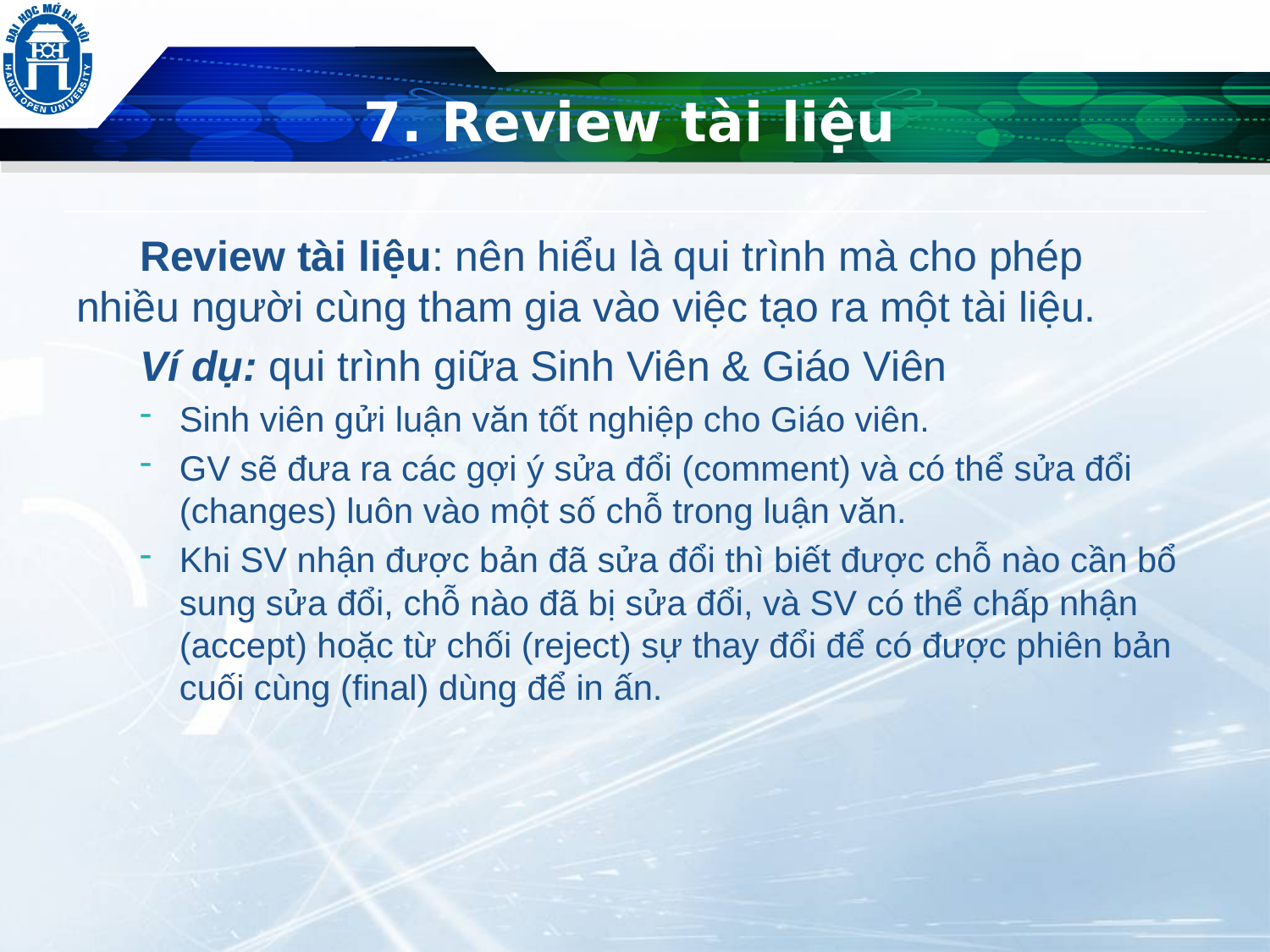

# 7. Review tài liệu
Review tài liệu: nên hiểu là qui trình mà cho phép nhiều người cùng tham gia vào việc tạo ra một tài liệu.
Ví dụ: qui trình giữa Sinh Viên & Giáo Viên
Sinh viên gửi luận văn tốt nghiệp cho Giáo viên.
GV sẽ đưa ra các gợi ý sửa đổi (comment) và có thể sửa đổi (changes) luôn vào một số chỗ trong luận văn.
Khi SV nhận được bản đã sửa đổi thì biết được chỗ nào cần bổ sung sửa đổi, chỗ nào đã bị sửa đổi, và SV có thể chấp nhận (accept) hoặc từ chối (reject) sự thay đổi để có được phiên bản cuối cùng (final) dùng để in ấn.